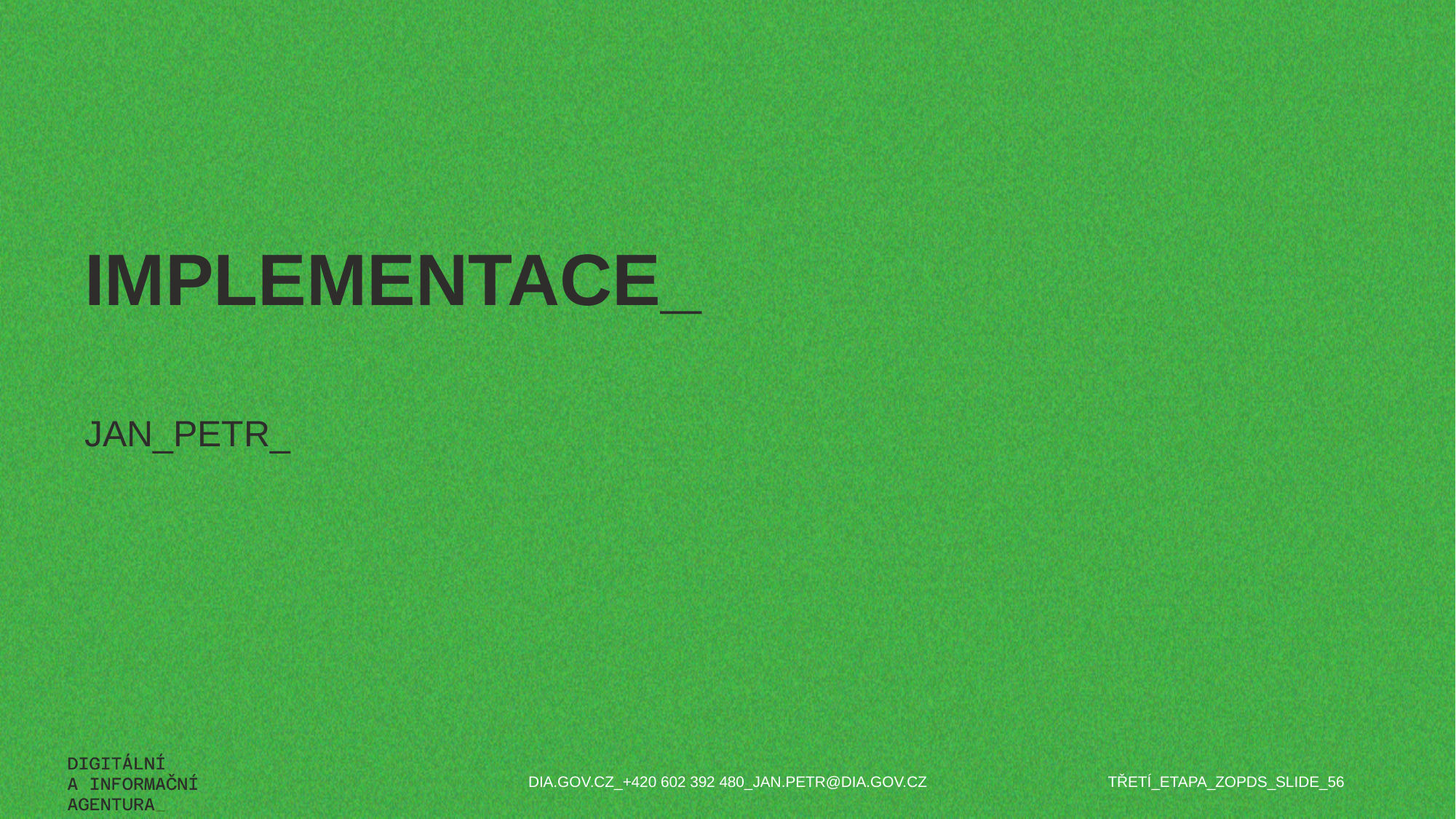

# Implementace_
JAN_PETR_
TŘETÍ_ETAPA_ZOPDS_SLIDE_56
DIA.GOV.CZ_+420 602 392 480_JAN.PETR@DIA.GOV.CZ